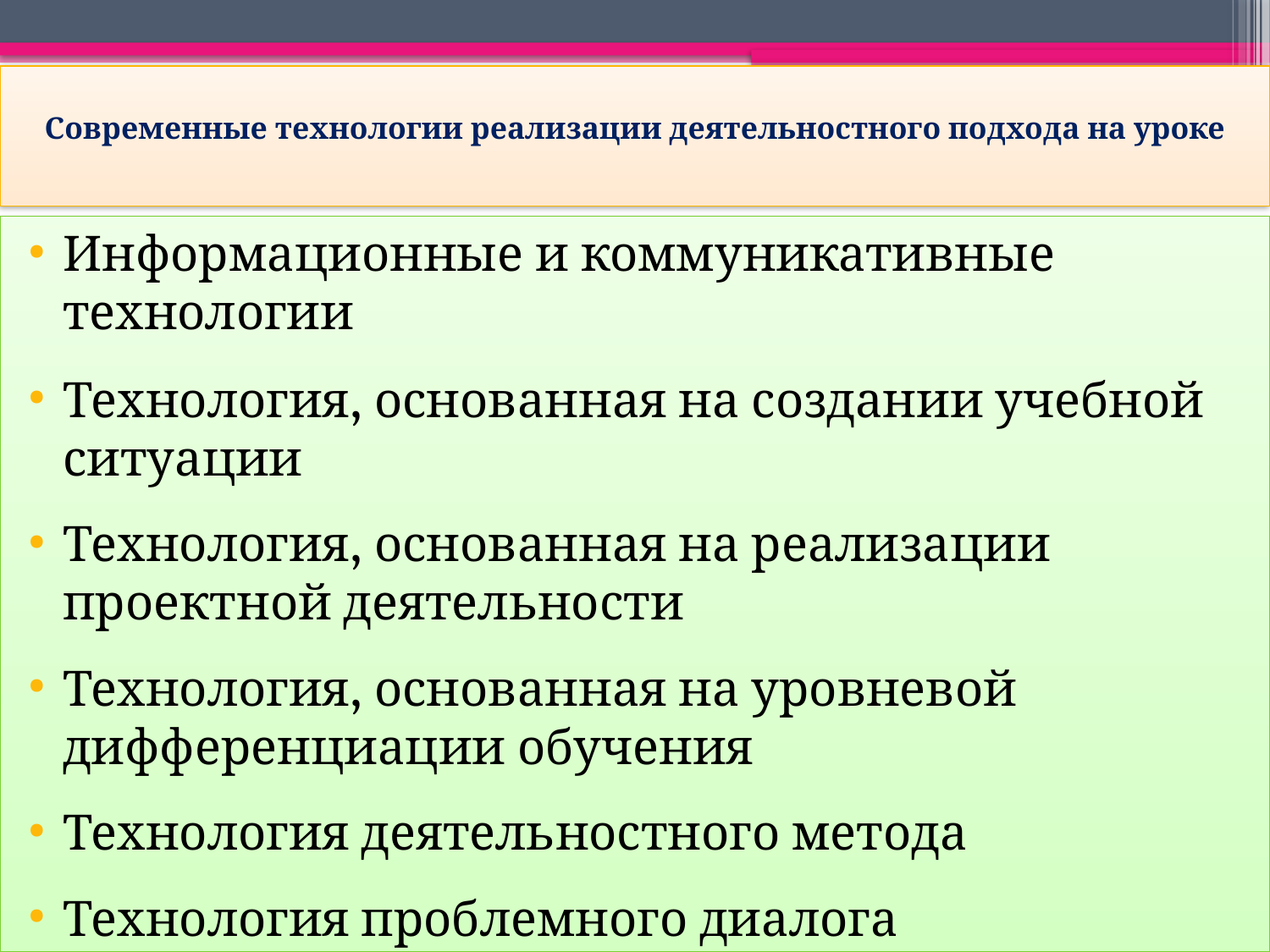

# Современные технологии реализации деятельностного подхода на уроке
Информационные и коммуникативные технологии

Технология, основанная на создании учебной ситуации

Технология, основанная на реализации проектной деятельности

Технология, основанная на уровневой дифференциации обучения

Технология деятельностного метода

Технология проблемного диалога